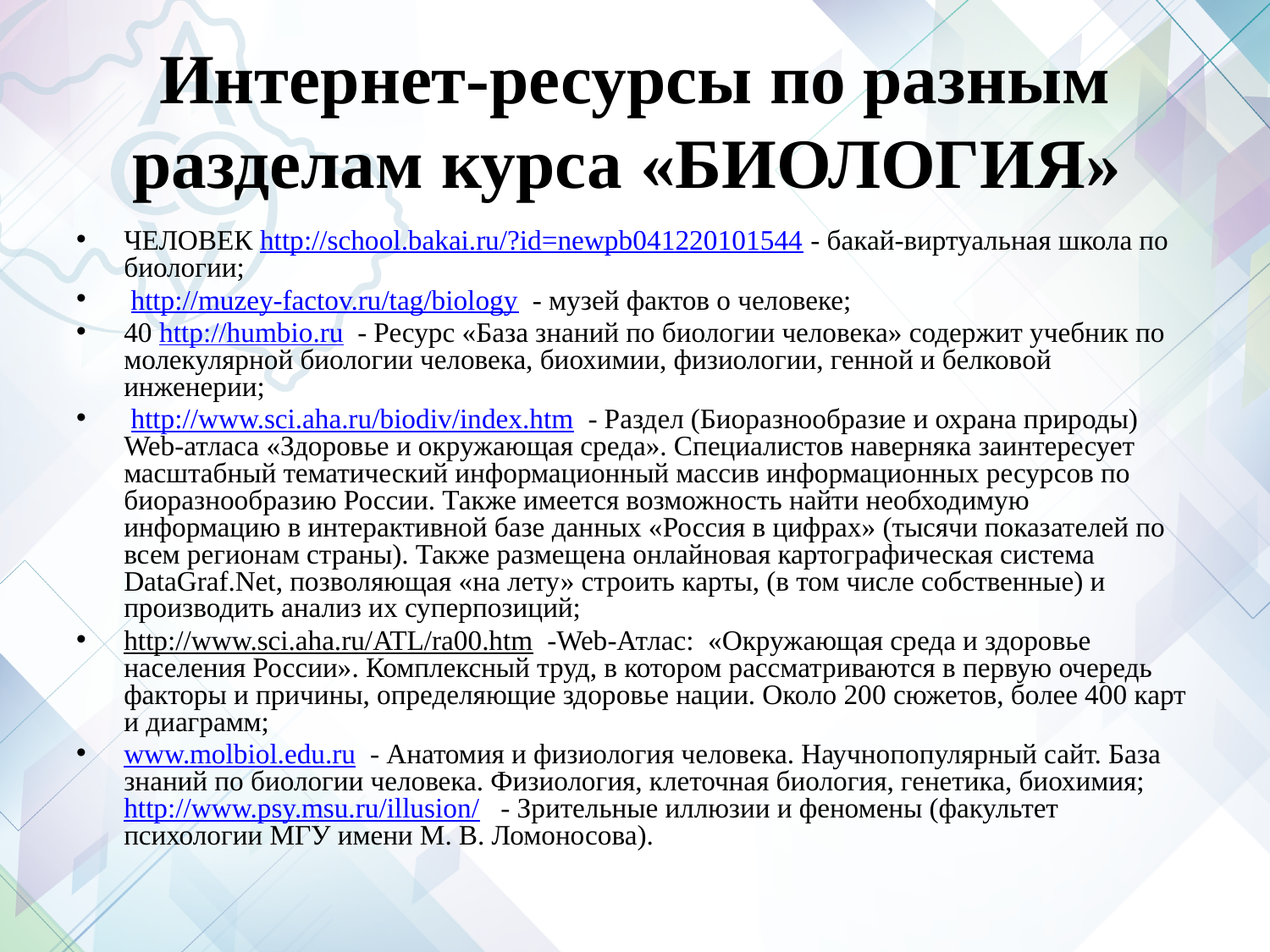

# Интернет-ресурсы по разным разделам курса «БИОЛОГИЯ»
ЧЕЛОВЕК http://school.bakai.ru/?id=newpb041220101544 - бакай-виртуальная школа по биологии;
 http://muzey-factov.ru/tag/biology  - музей фактов о человеке;
40 http://humbio.ru  - Ресурс «База знаний по биологии человека» содержит учебник по молекулярной биологии человека, биохимии, физиологии, генной и белковой инженерии;
 http://www.sci.aha.ru/biodiv/index.htm  - Раздел (Биоразнообразие и охрана природы) Web-атласа «Здоровье и окружающая среда». Специалистов наверняка заинтересует масштабный тематический информационный массив информационных ресурсов по биоразнообразию России. Также имеется возможность найти необходимую информацию в интерактивной базе данных «Россия в цифрах» (тысячи показателей по всем регионам страны). Также размещена онлайновая картографическая система DataGraf.Net, позволяющая «на лету» строить карты, (в том числе собственные) и производить анализ их суперпозиций;
http://www.sci.aha.ru/ATL/ra00.htm  -Web-Атлас:  «Окружающая среда и здоровье населения России». Комплексный труд, в котором рассматриваются в первую очередь факторы и причины, определяющие здоровье нации. Около 200 сюжетов, более 400 карт и диаграмм;
www.molbiol.edu.ru  - Анатомия и физиология человека. Научнопопулярный сайт. База знаний по биологии человека. Физиология, клеточная биология, генетика, биохимия; http://www.psy.msu.ru/illusion/   - Зрительные иллюзии и феномены (факультет психологии МГУ имени М. В. Ломоносова).